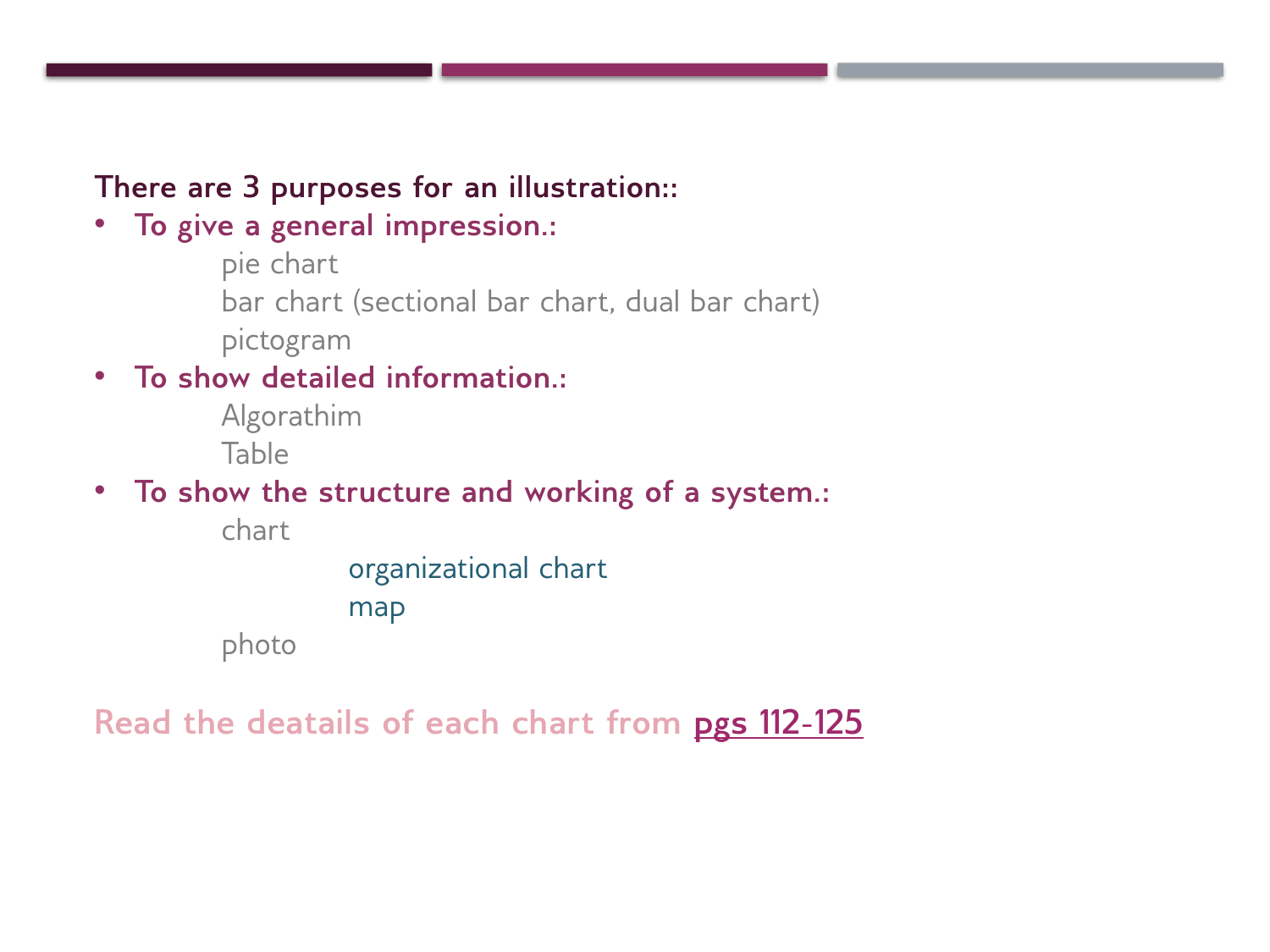

There are 3 purposes for an illustration::
To give a general impression.:
	pie chart
	bar chart (sectional bar chart, dual bar chart)
	pictogram
To show detailed information.:
	Algorathim
	Table
To show the structure and working of a system.:
	chart
		organizational chart
		map
	photo

Read the deatails of each chart from pgs 112-125